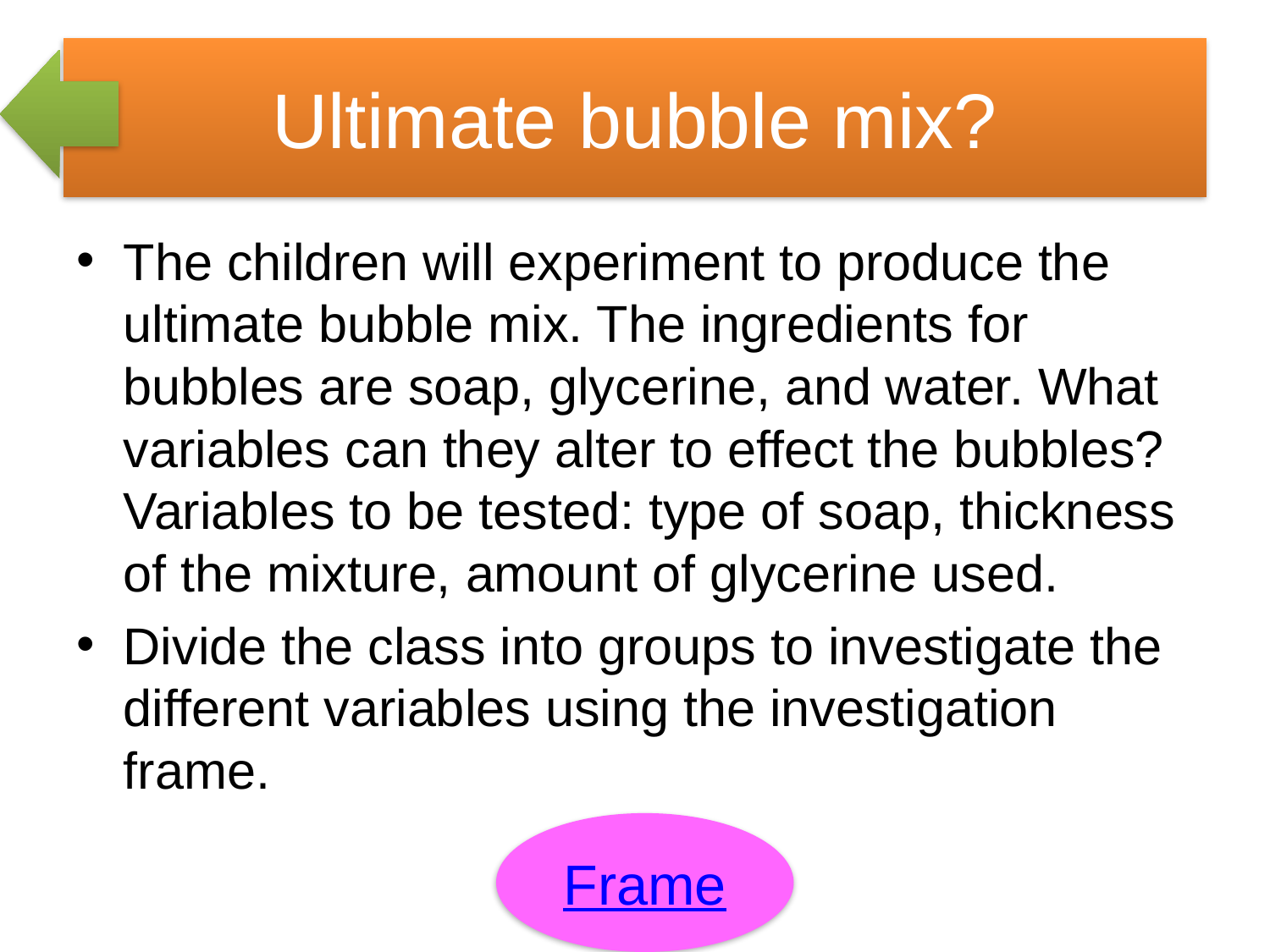

# Ultimate bubble mix?

The children will experiment to produce the ultimate bubble mix. The ingredients for bubbles are soap, glycerine, and water. What variables can they alter to effect the bubbles? Variables to be tested: type of soap, thickness of the mixture, amount of glycerine used.
Divide the class into groups to investigate the different variables using the investigation frame.

Frame